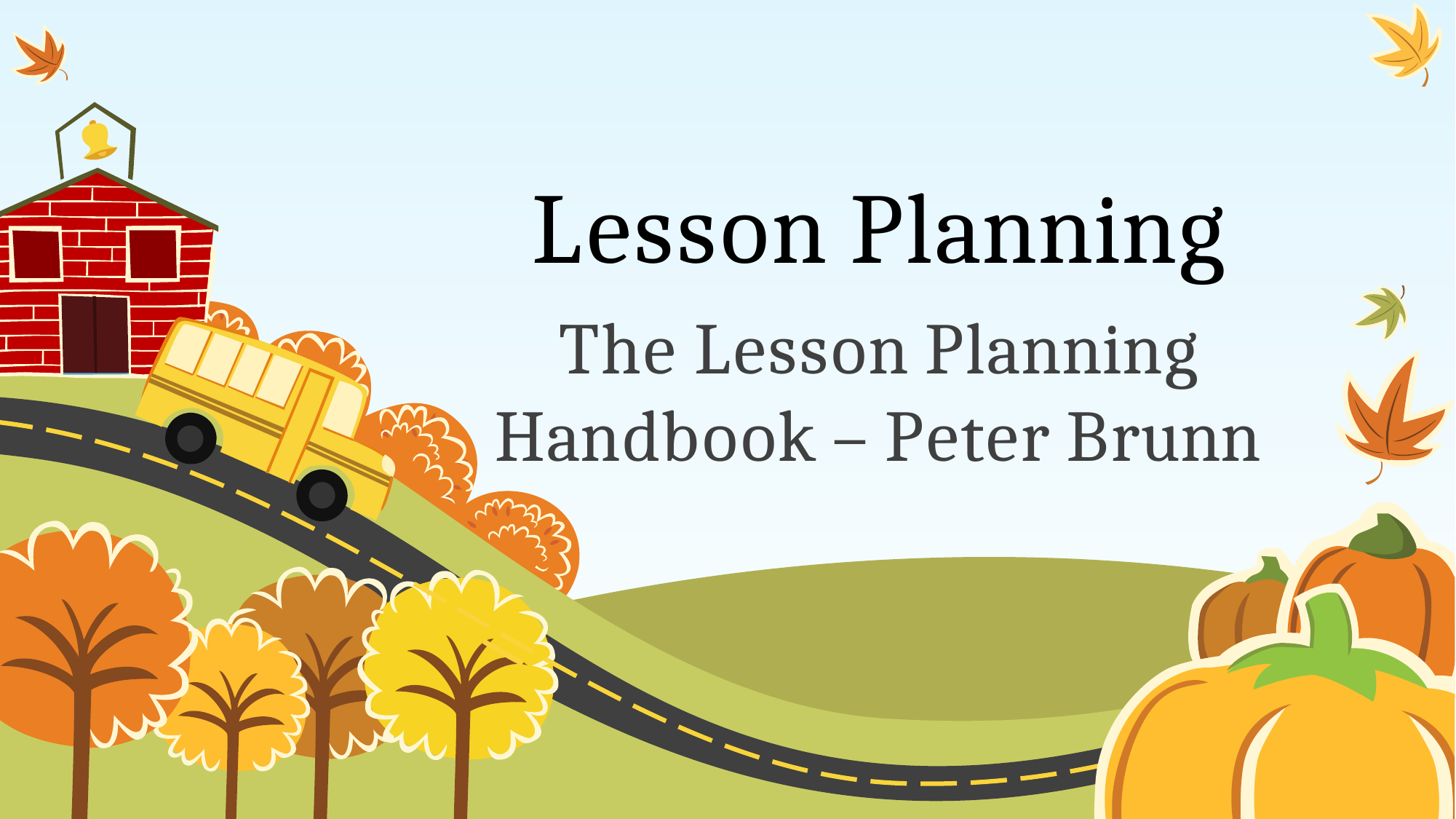

# Lesson Planning
The Lesson Planning Handbook – Peter Brunn